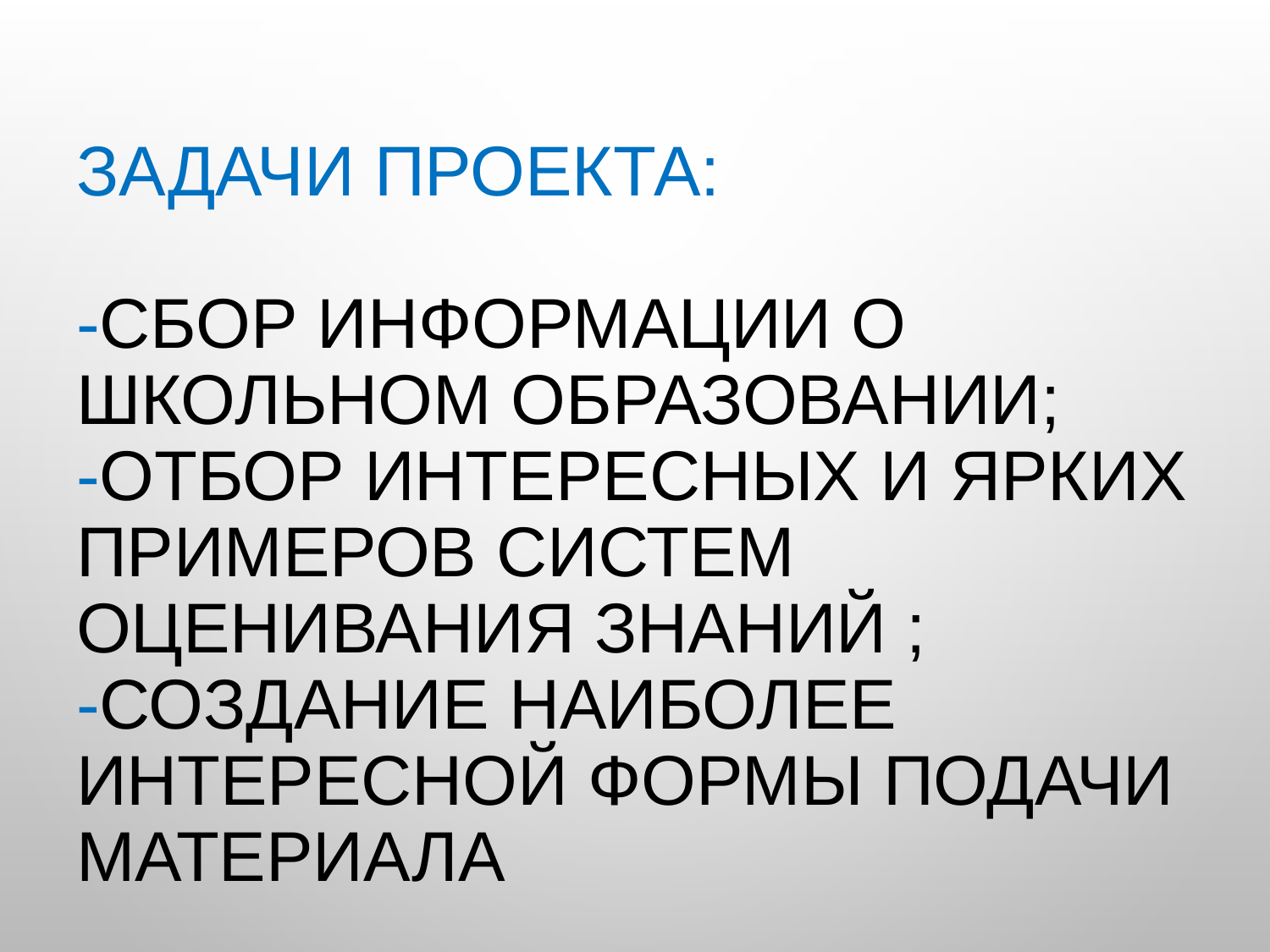

# Задачи проекта: -сбор информации о школьном образовании; -отбор интересных и ярких примеров систем оценивания знаний ; -создание наиболее интересной формы подачи материала